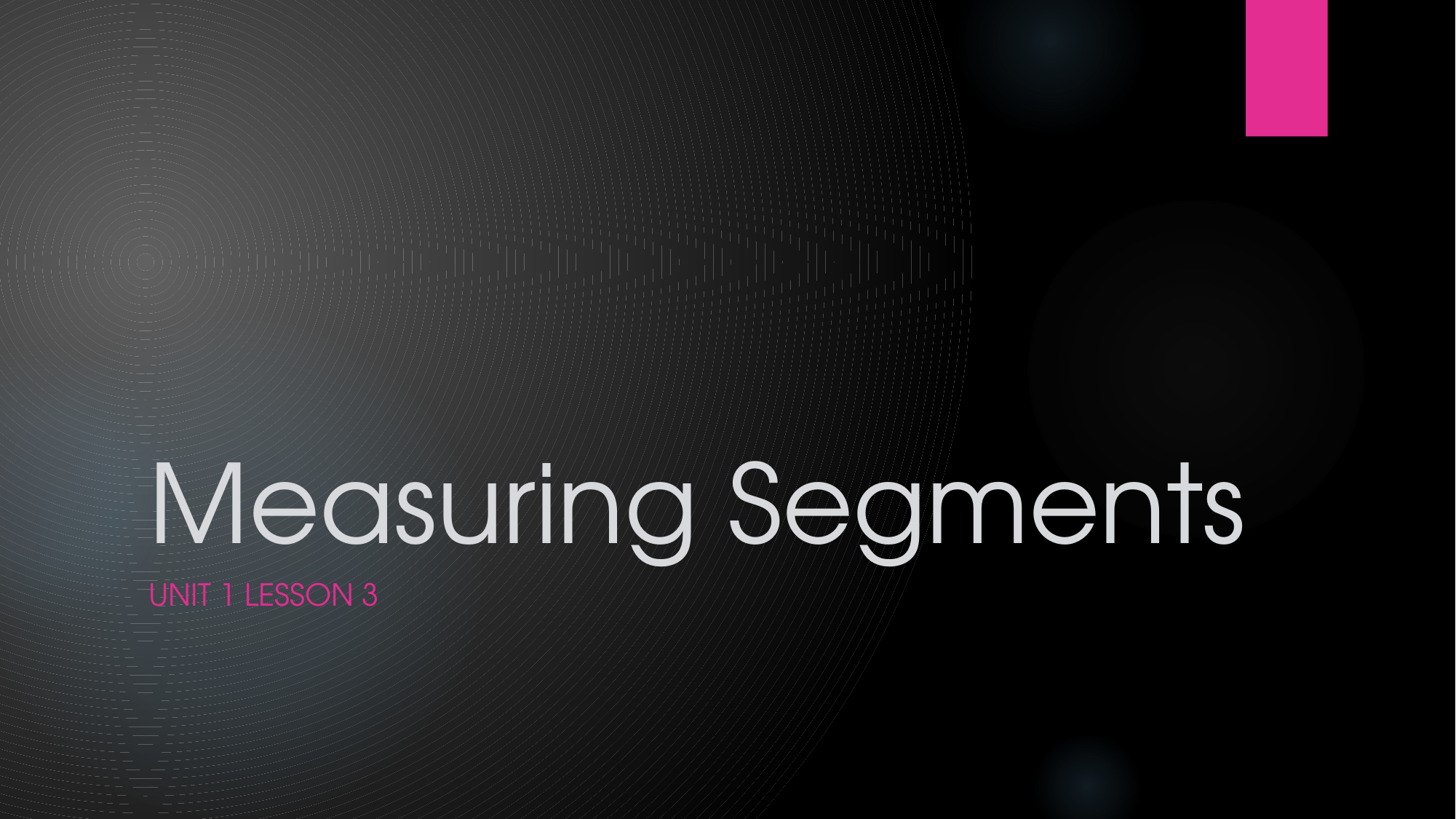

# Measuring Segments
UNIT 1 LESSON 3